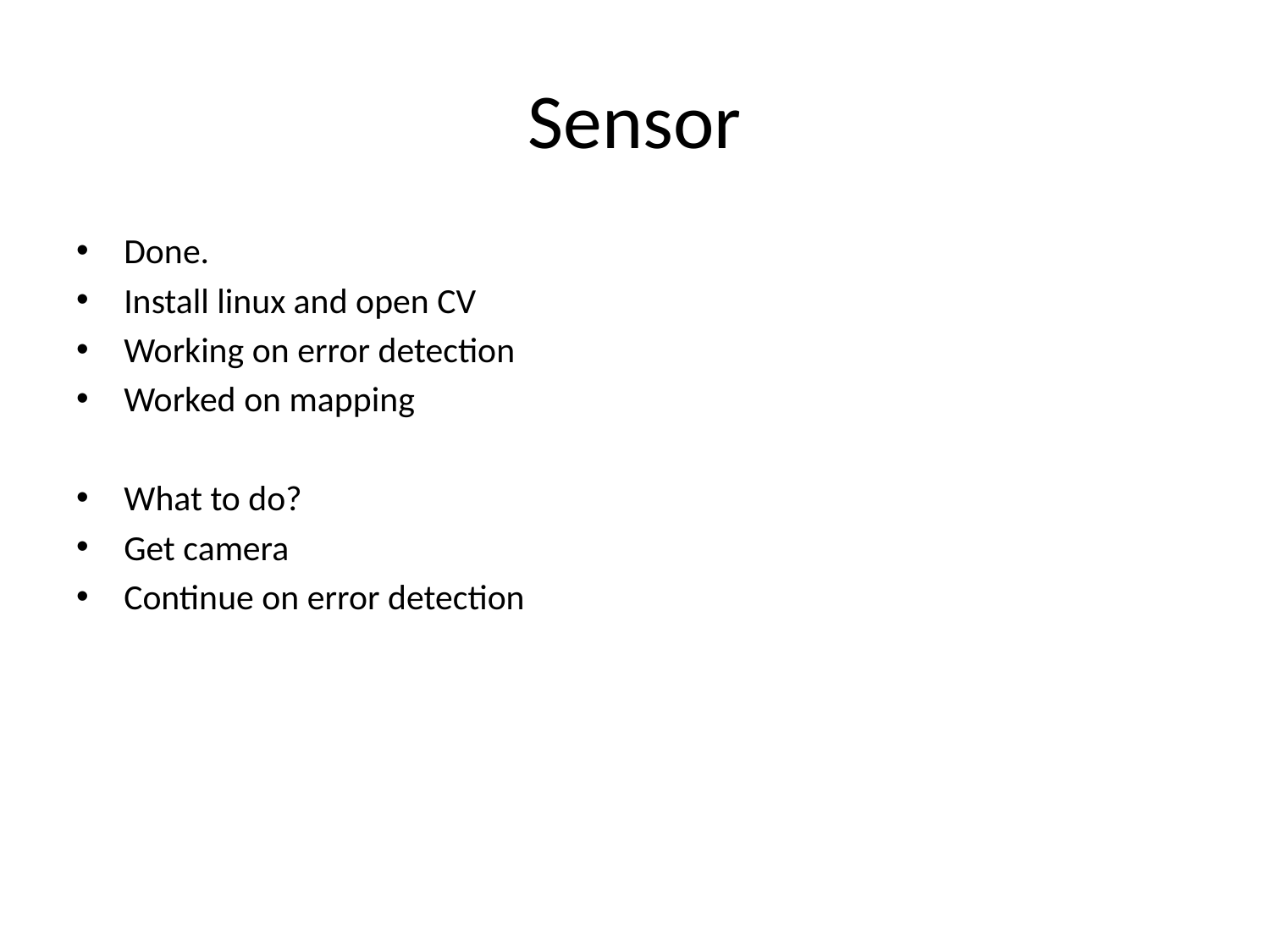

# Sensor
Done.
Install linux and open CV
Working on error detection
Worked on mapping

What to do?
Get camera
Continue on error detection